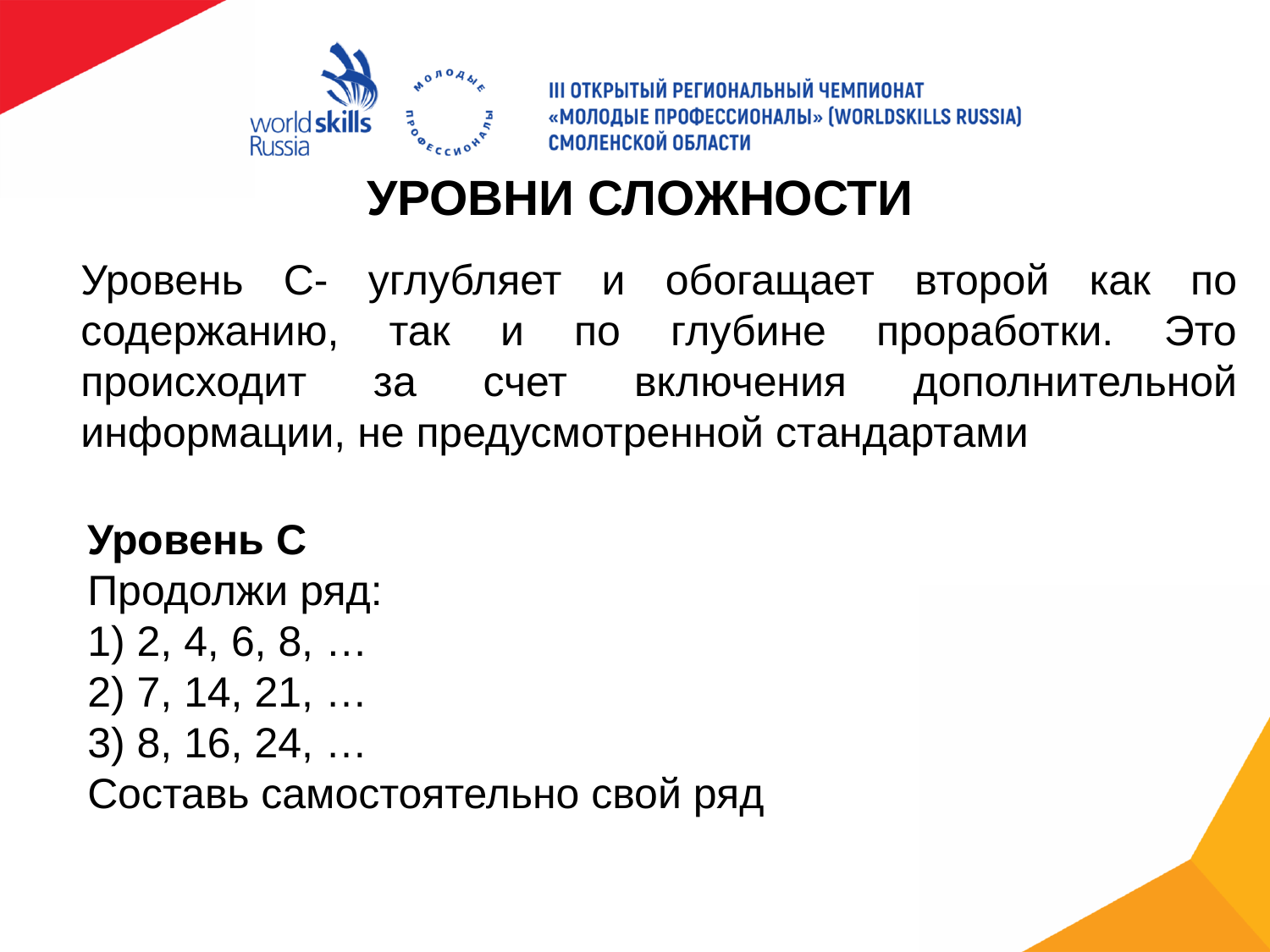

# УРОВНИ СЛОЖНОСТИ
Уровень С- углубляет и обогащает второй как по содержанию, так и по глубине проработки. Это происходит за счет включения дополнительной информации, не предусмотренной стандартами
Уровень С
Продолжи ряд:
1) 2, 4, 6, 8, …
2) 7, 14, 21, …
3) 8, 16, 24, …
Составь самостоятельно свой ряд